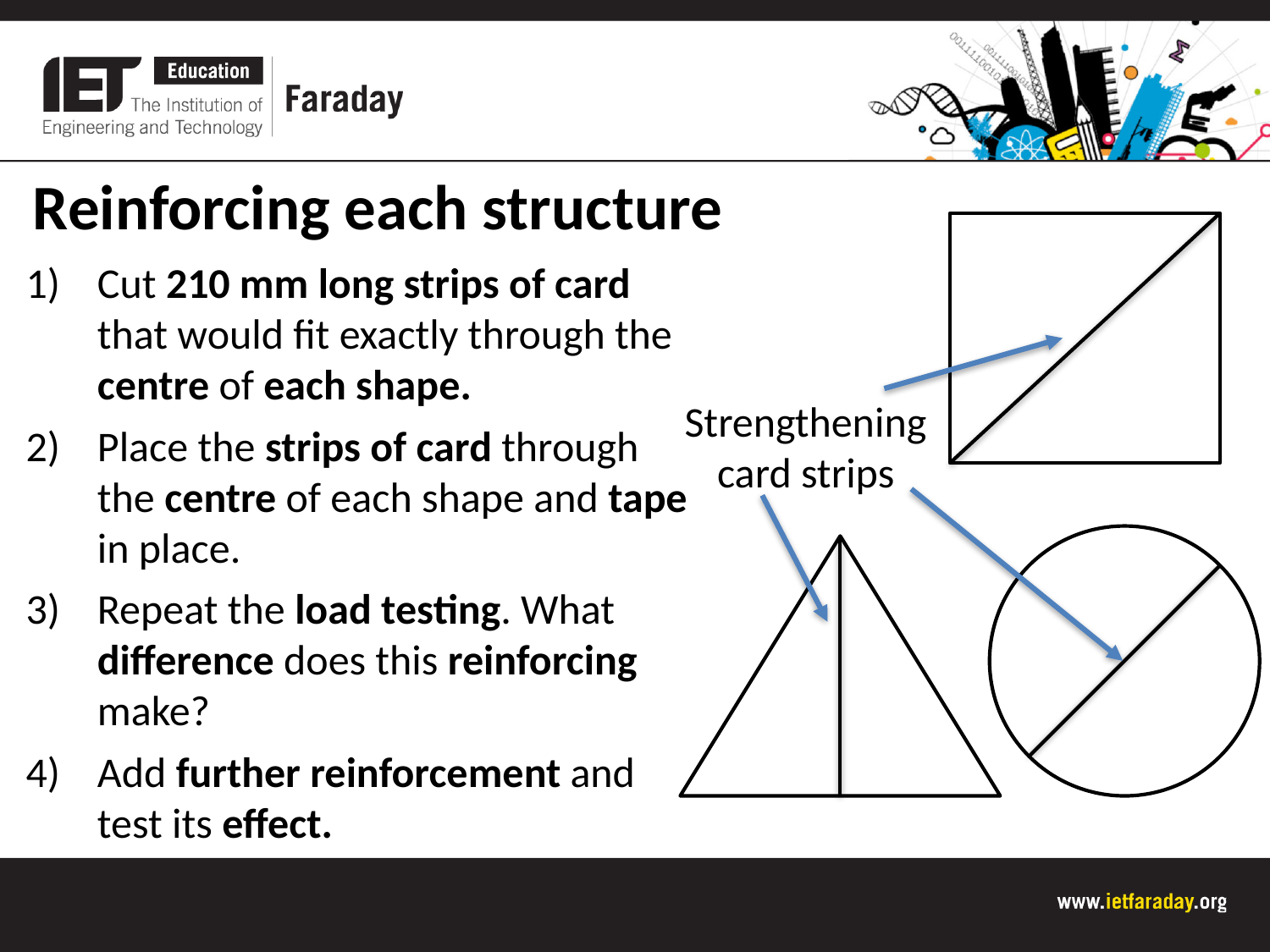

Reinforcing each structure

Cut 210 mm long strips of card that would fit exactly through the centre of each shape.
Place the strips of card through the centre of each shape and tape in place.
Repeat the load testing. What difference does this reinforcing make?
Add further reinforcement and test its effect.

Strengthening card strips